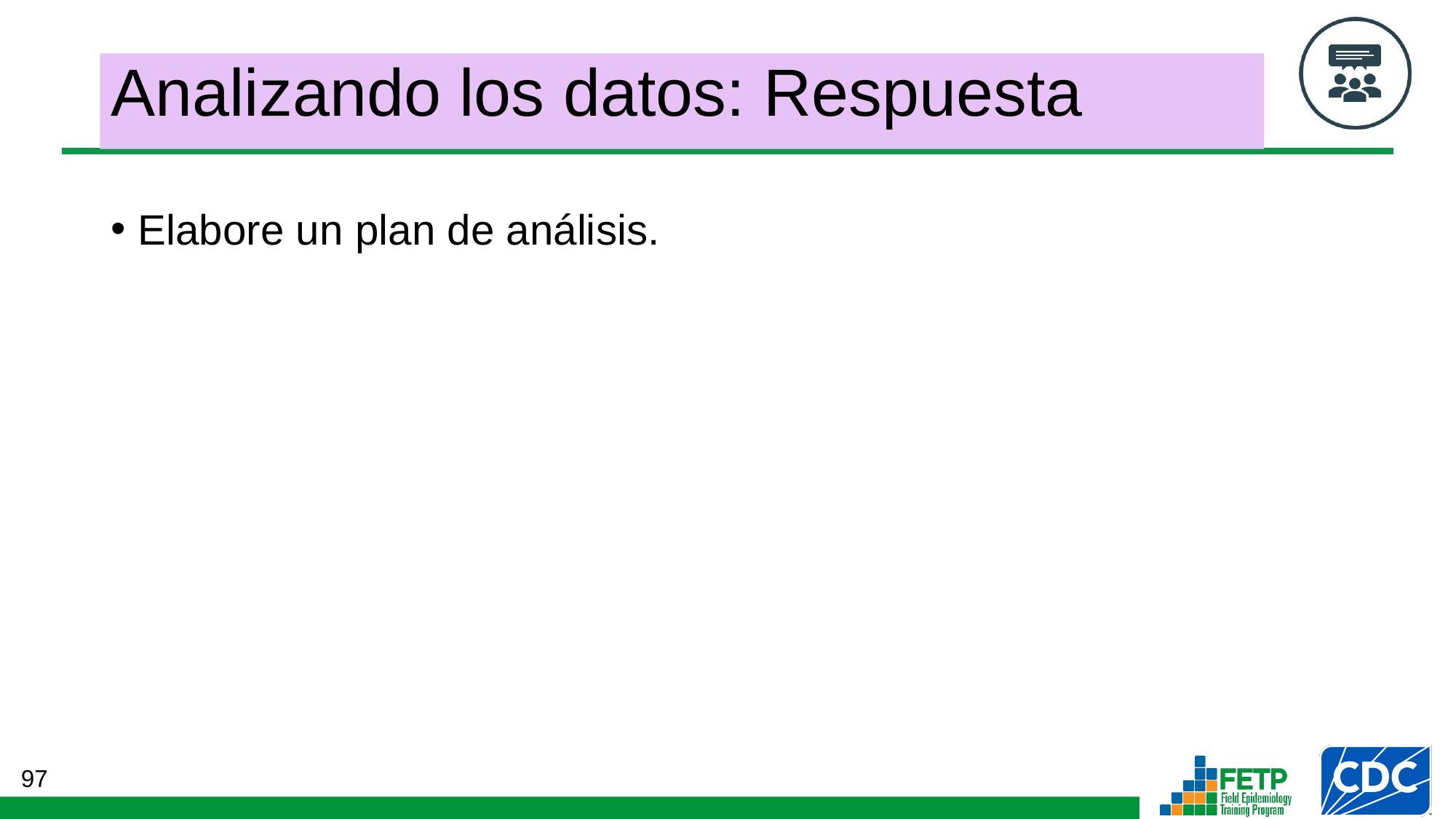

# Analizando los datos: Respuesta
Elabore un plan de análisis.